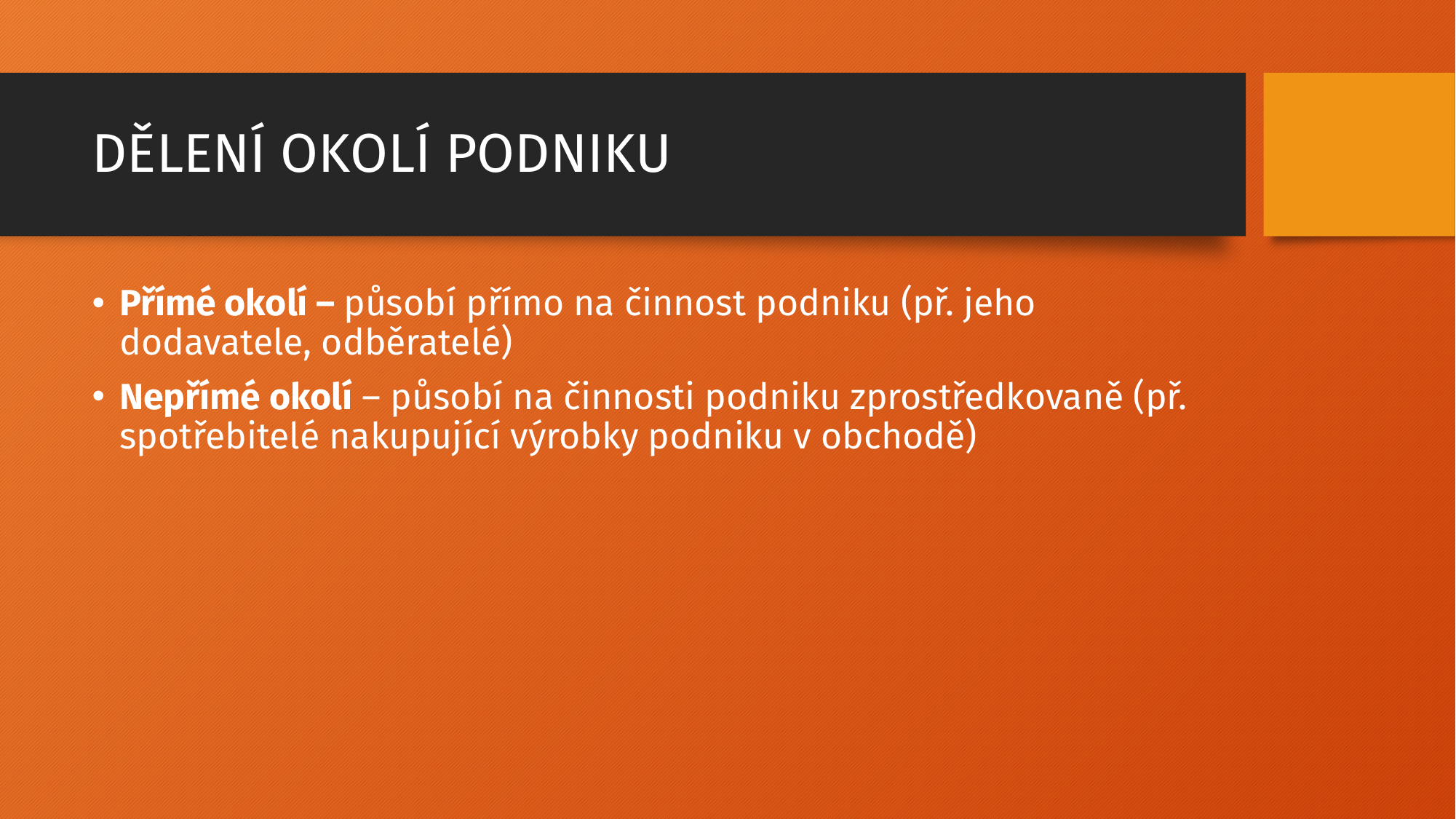

# DĚLENÍ OKOLÍ PODNIKU
Přímé okolí – působí přímo na činnost podniku (př. jeho dodavatele, odběratelé)
Nepřímé okolí – působí na činnosti podniku zprostředkovaně (př. spotřebitelé nakupující výrobky podniku v obchodě)